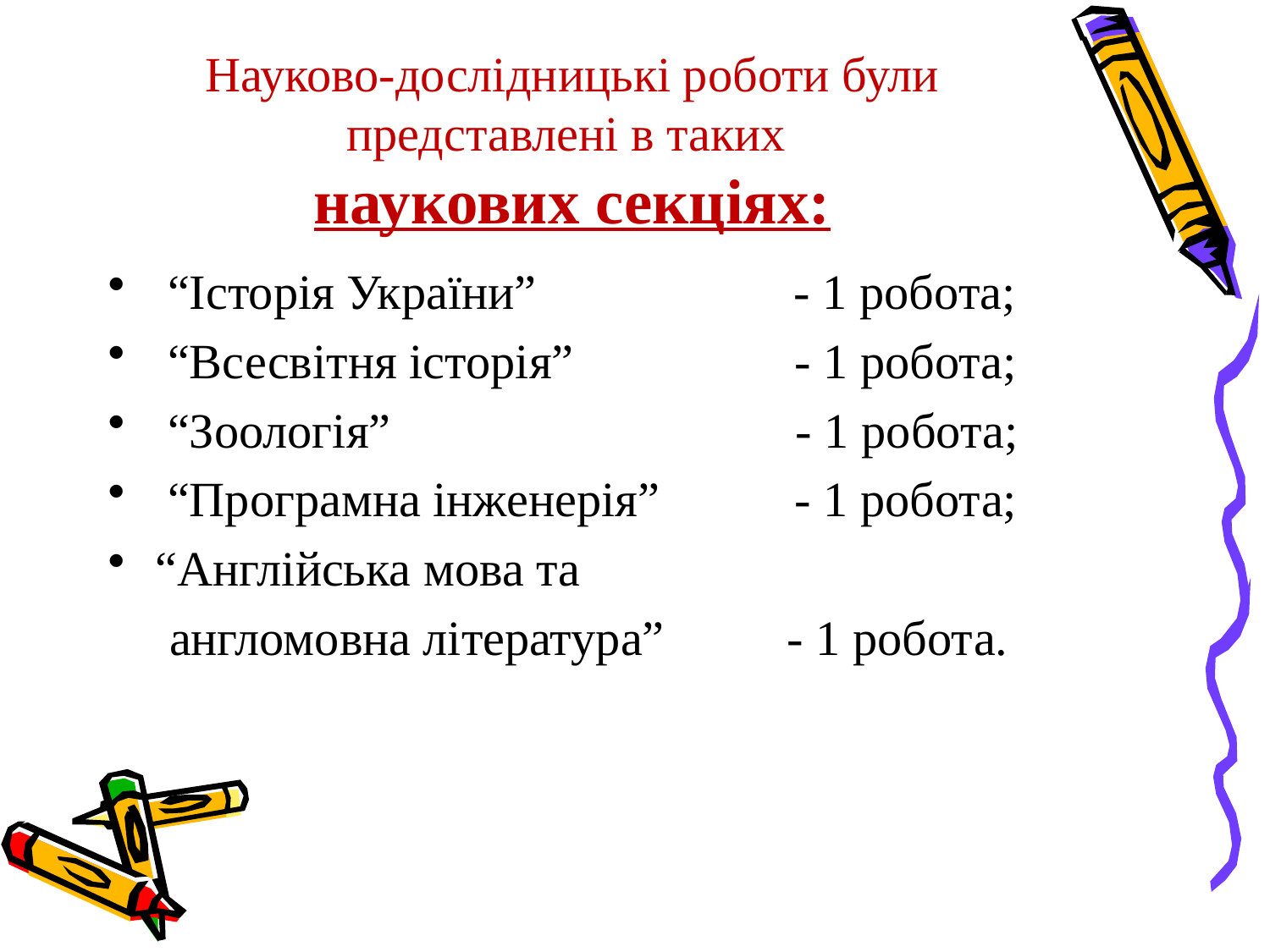

# Науково-дослідницькі роботи були представлені в таких наукових секціях:
 “Історія України”                     - 1 робота;
 “Всесвітня історія”                  - 1 робота;
 “Зоологія”                                 - 1 робота;
 “Програмна інженерія”           - 1 робота;
“Англійська мова та
     англомовна література”          - 1 робота.